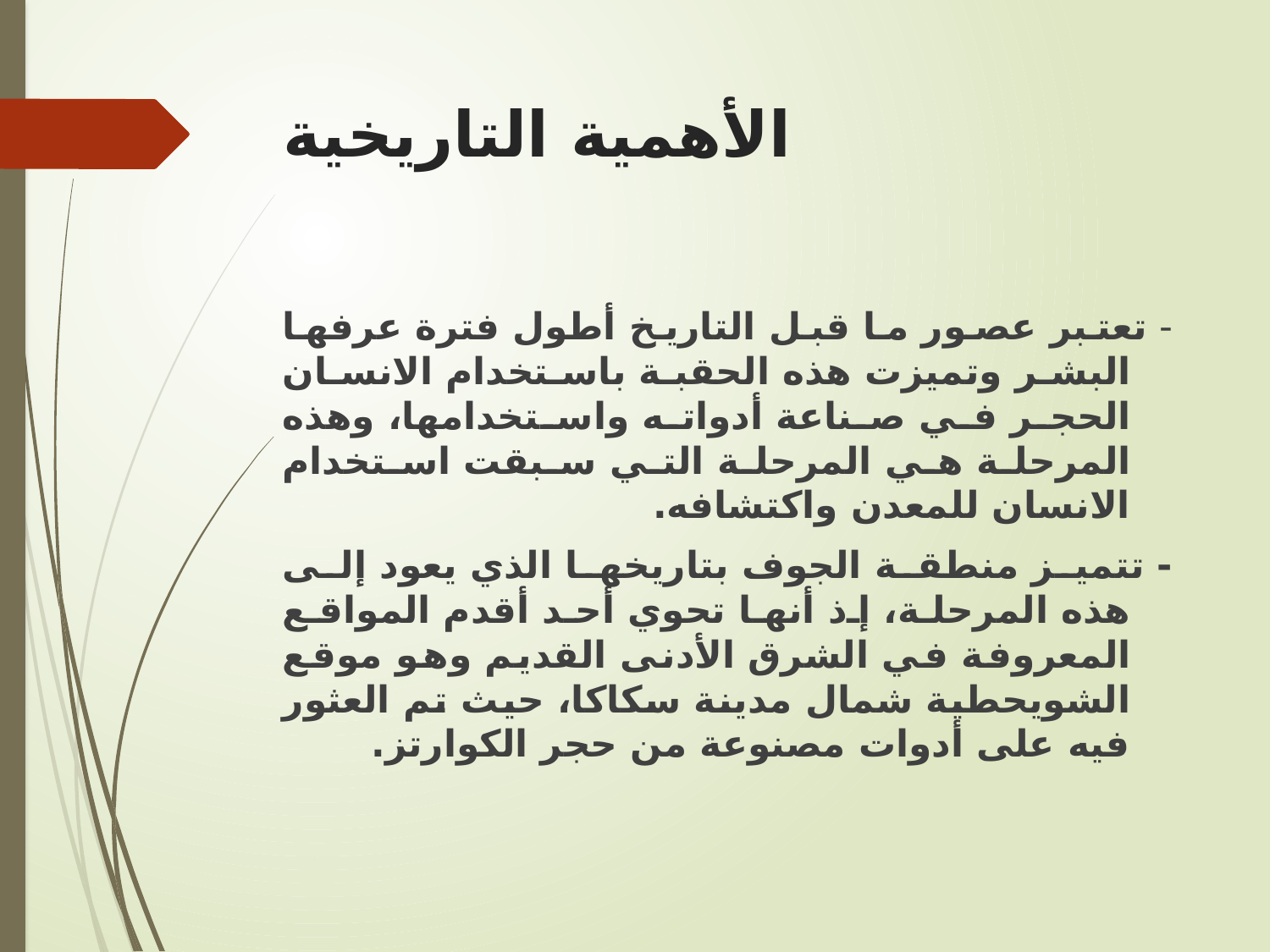

# الأهمية التاريخية
- تعتبر عصور ما قبل التاريخ أطول فترة عرفها البشر وتميزت هذه الحقبة باستخدام الانسان الحجر في صناعة أدواته واستخدامها، وهذه المرحلة هي المرحلة التي سبقت استخدام الانسان للمعدن واكتشافه.
- تتميز منطقة الجوف بتاريخها الذي يعود إلى هذه المرحلة، إذ أنها تحوي أحد أقدم المواقع المعروفة في الشرق الأدنى القديم وهو موقع الشويحطية شمال مدينة سكاكا، حيث تم العثور فيه على أدوات مصنوعة من حجر الكوارتز.